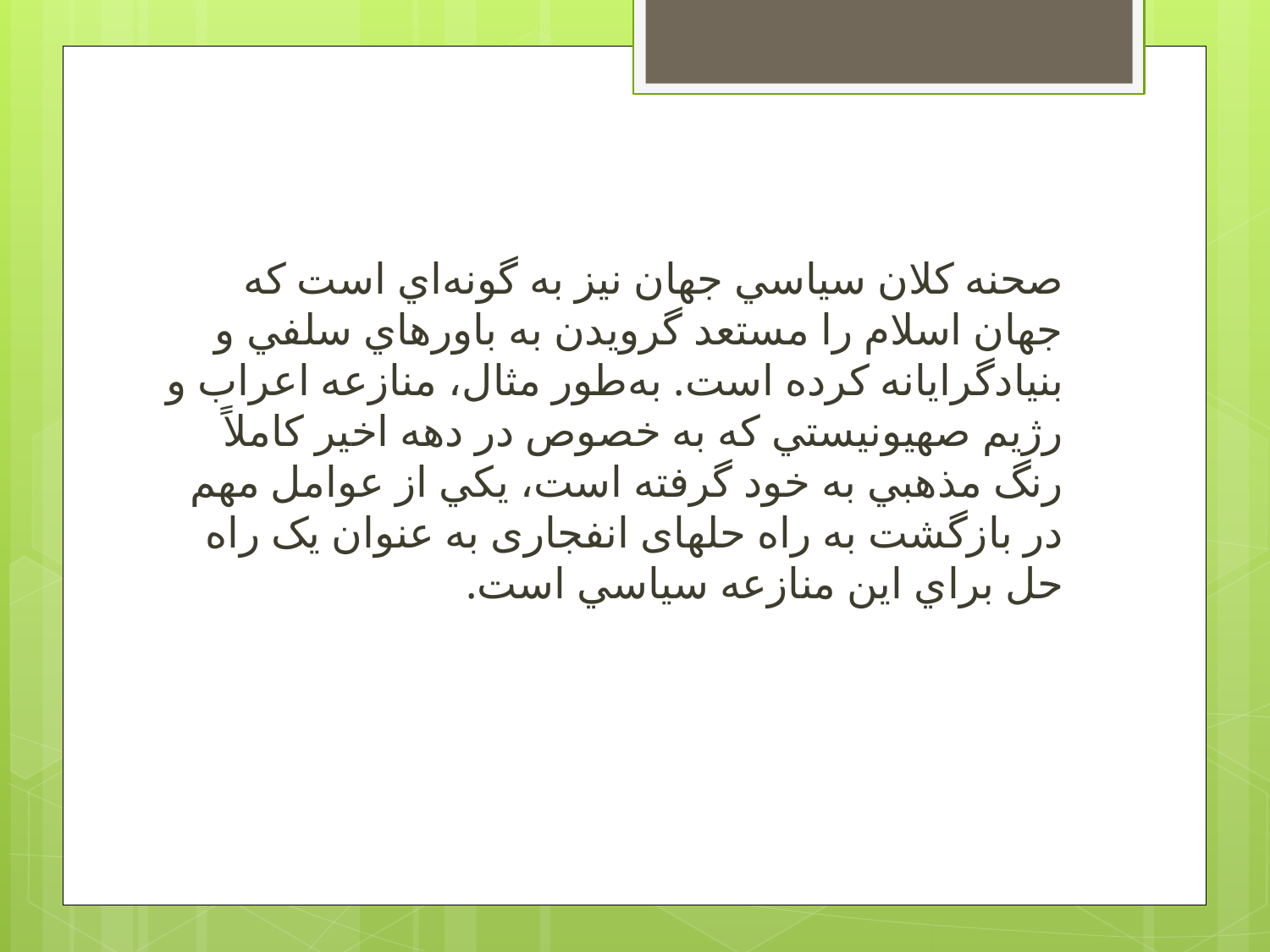

صحنه کلان سياسي جهان نيز به گونه‌اي است که جهان اسلام را مستعد گرويدن به باورهاي سلفي و بنيادگرايانه کرده است. به‌طور مثال، منازعه اعراب و رژيم صهيونيستي که به خصوص در دهه اخير کاملاً رنگ مذهبي به خود گرفته است، يکي از عوامل مهم در بازگشت به راه حلهای انفجاری به عنوان يک راه حل براي اين منازعه سياسي است.

#